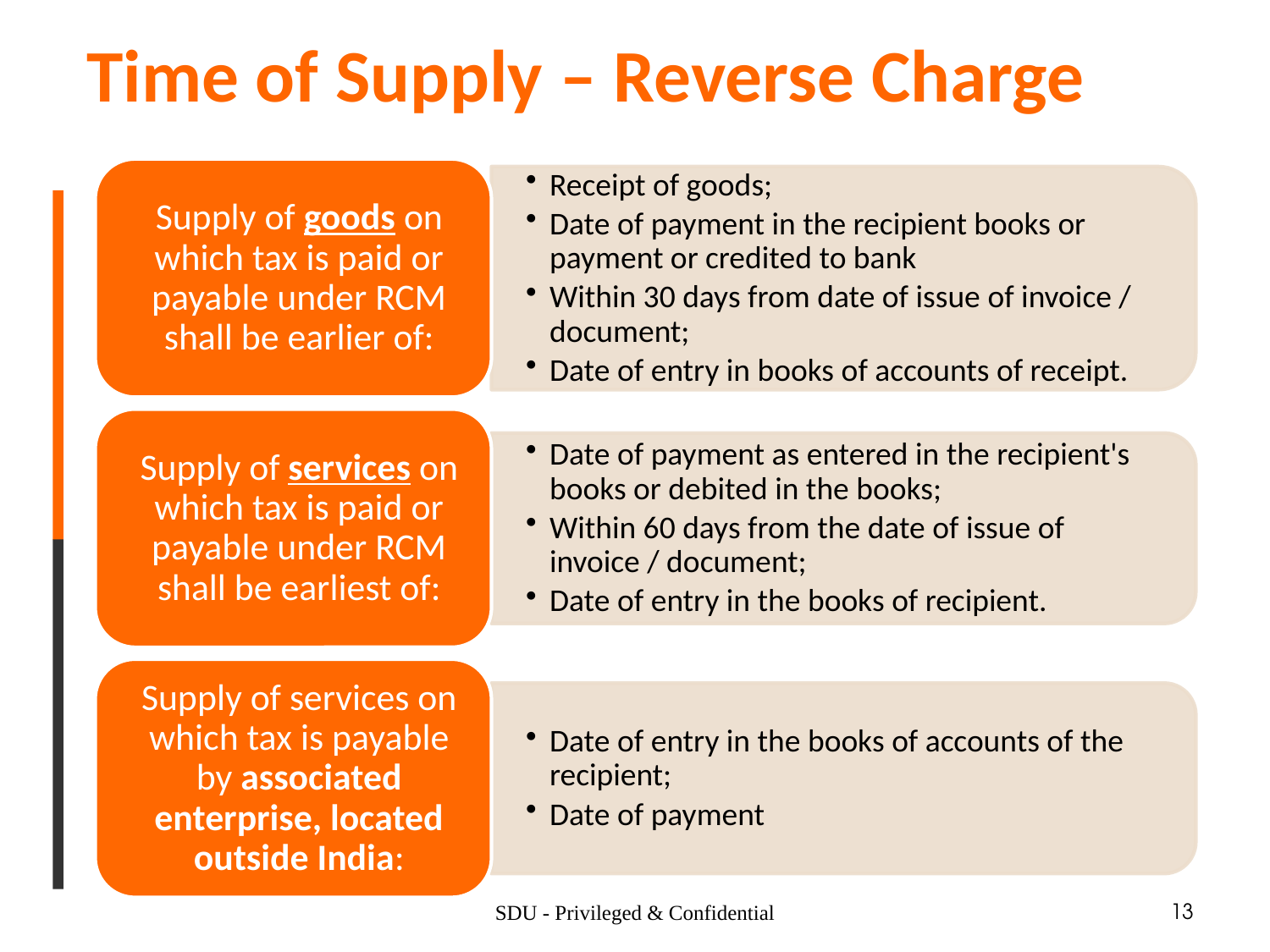

Time of Supply – Reverse Charge
Receipt of goods;
Date of payment in the recipient books or payment or credited to bank
Within 30 days from date of issue of invoice / document;
Date of entry in books of accounts of receipt.
Supply of goods on which tax is paid or payable under RCM shall be earlier of:
Date of payment as entered in the recipient's books or debited in the books;
Within 60 days from the date of issue of invoice / document;
Date of entry in the books of recipient.
Supply of services on which tax is paid or payable under RCM shall be earliest of:
Date of entry in the books of accounts of the recipient;
Date of payment
Supply of services on which tax is payable by associated enterprise, located outside India:
13
SDU - Privileged & Confidential